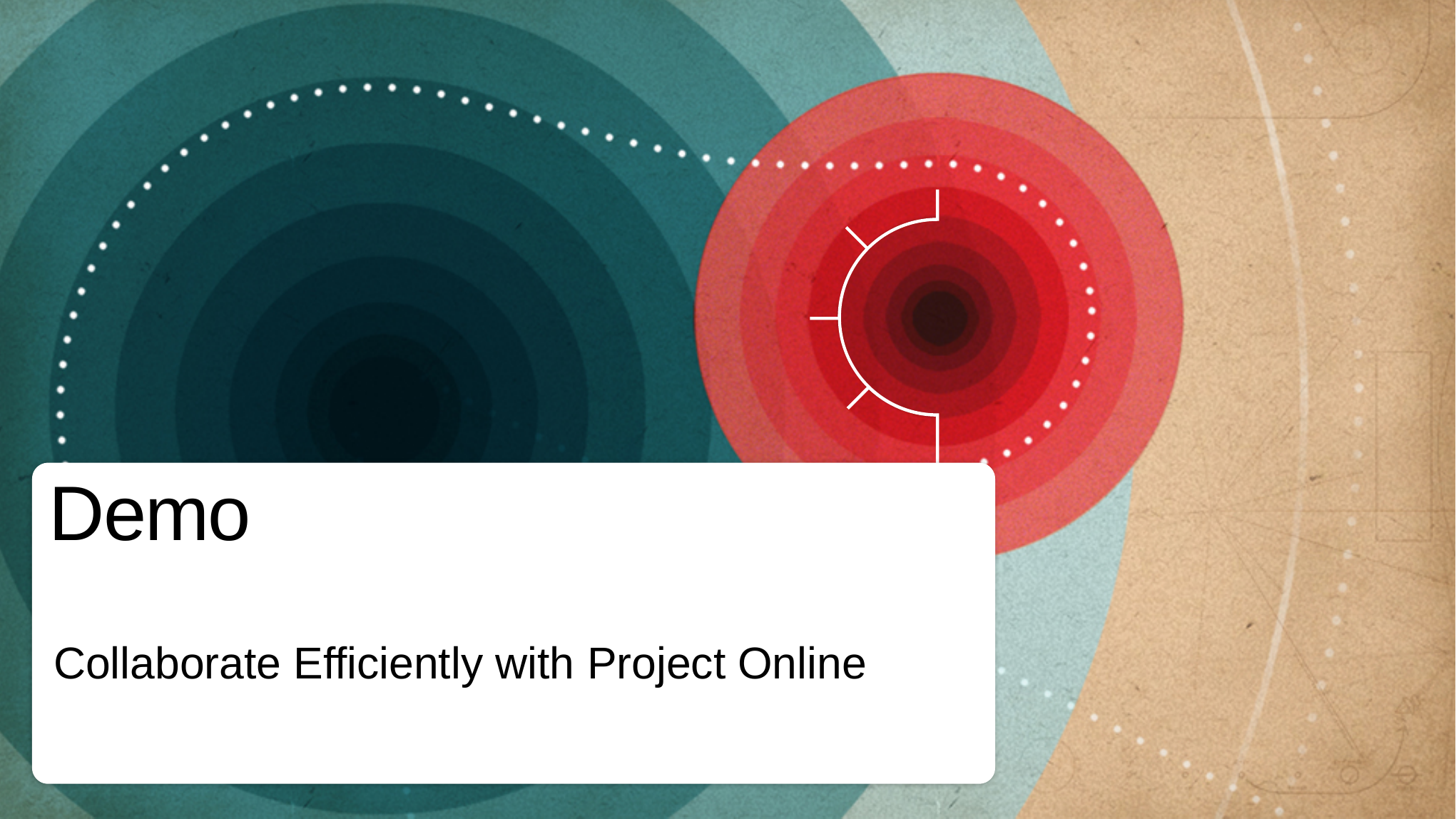

# Demo
Collaborate Efficiently with Project Online